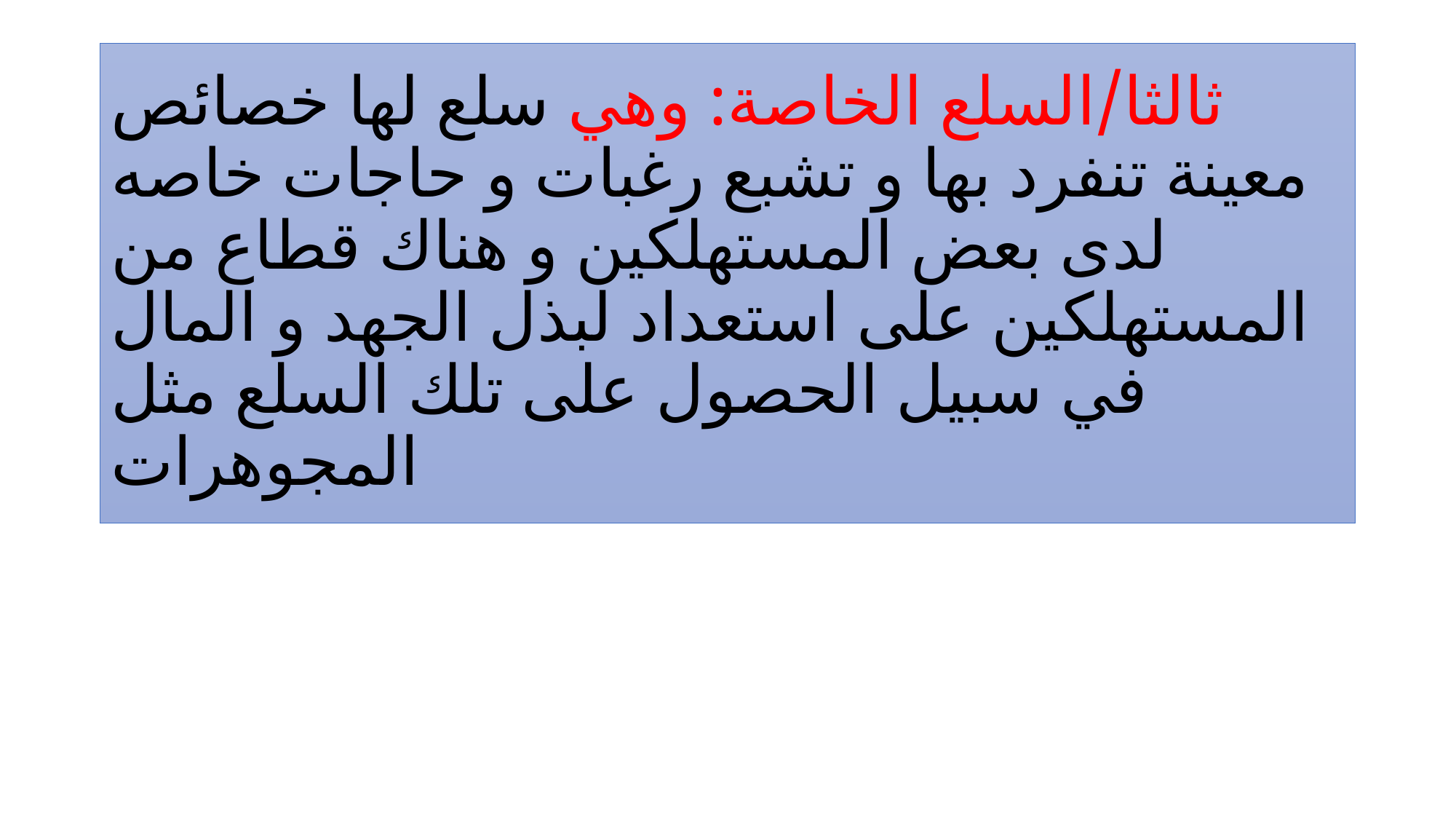

# ثالثا/السلع الخاصة: وهي سلع لها خصائص معينة تنفرد بها و تشبع رغبات و حاجات خاصه لدى بعض المستهلكين و هناك قطاع من المستهلكين على استعداد لبذل الجهد و المال في سبيل الحصول على تلك السلع مثل المجوهرات